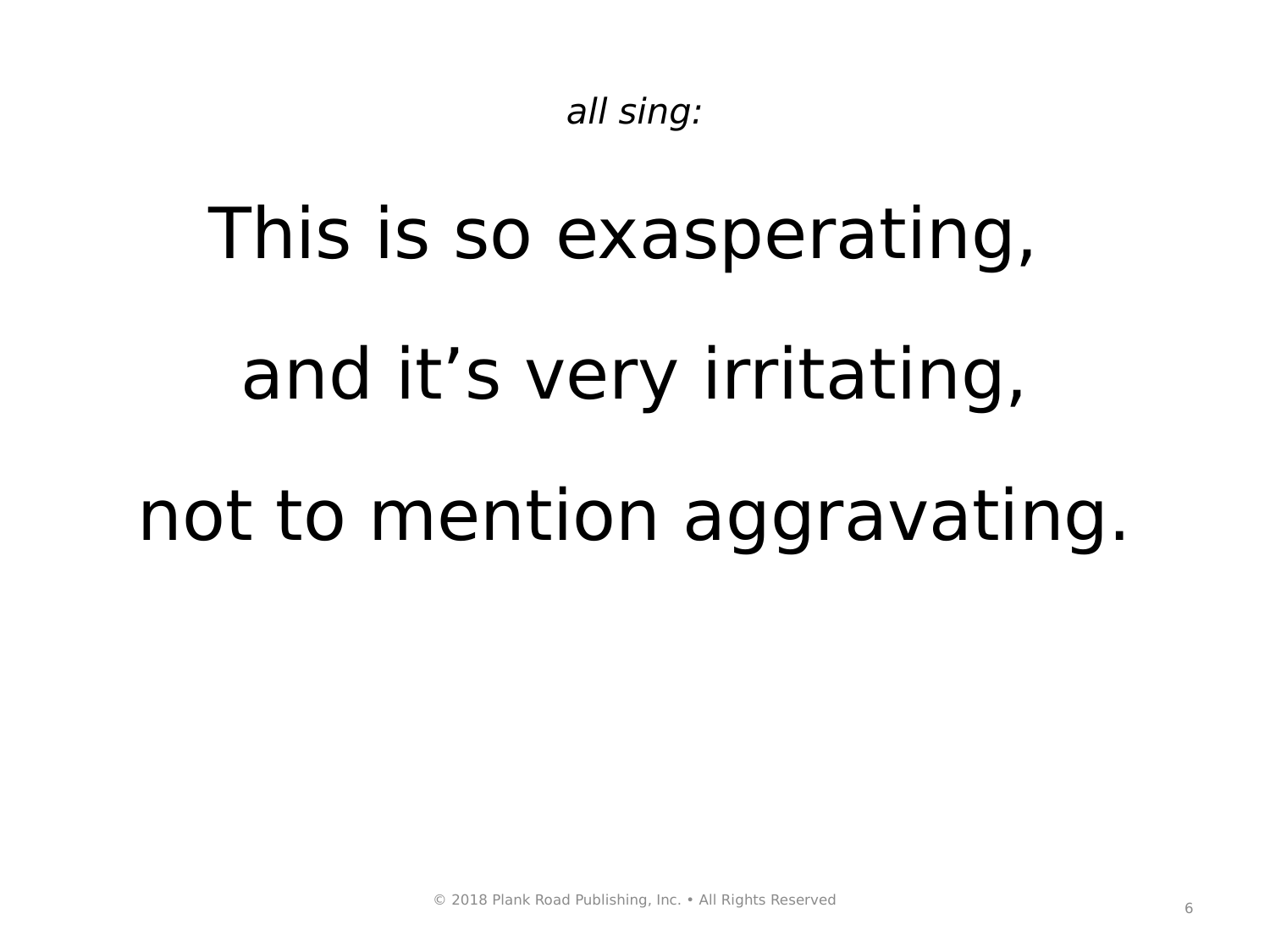

all sing:
This is so exasperating,
and it’s very irritating,
not to mention aggravating.
6